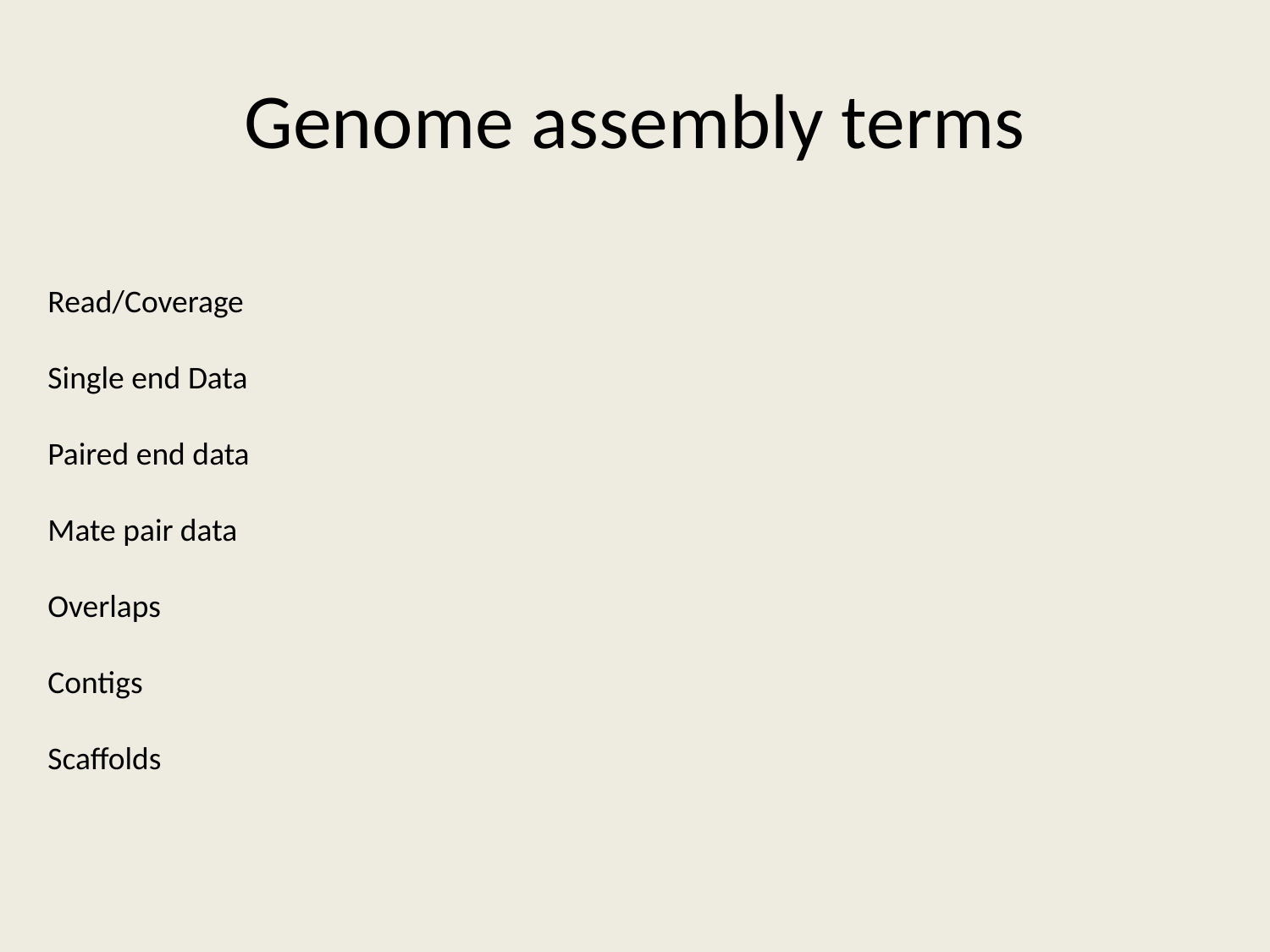

# Genome assembly terms
Read/Coverage

Single end Data

Paired end data

Mate pair data

Overlaps

Contigs

Scaffolds